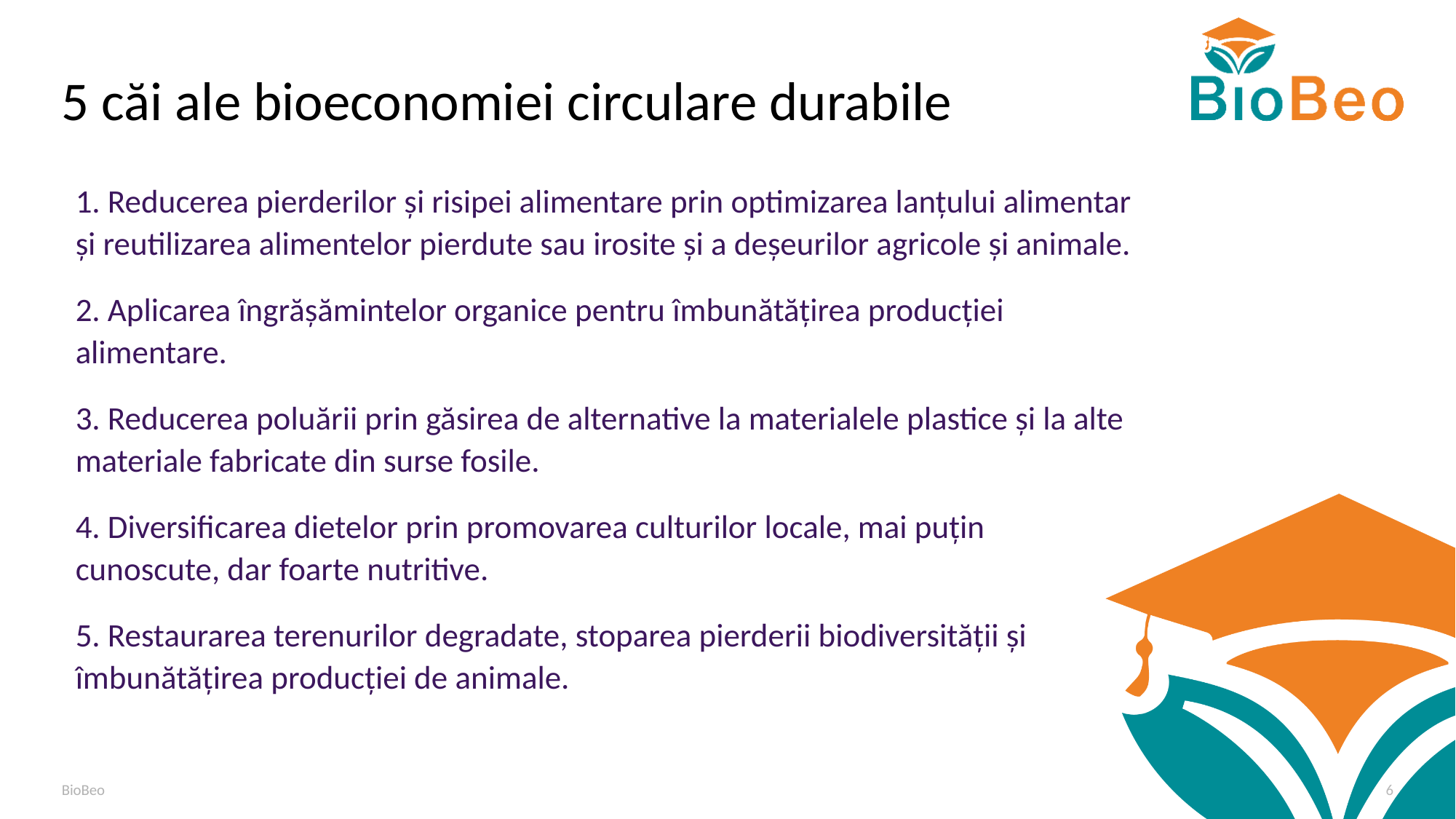

# 5 căi ale bioeconomiei circulare durabile
1. Reducerea pierderilor și risipei alimentare prin optimizarea lanțului alimentar și reutilizarea alimentelor pierdute sau irosite și a deșeurilor agricole și animale.
2. Aplicarea îngrășămintelor organice pentru îmbunătățirea producției alimentare.
3. Reducerea poluării prin găsirea de alternative la materialele plastice și la alte materiale fabricate din surse fosile.
4. Diversificarea dietelor prin promovarea culturilor locale, mai puțin cunoscute, dar foarte nutritive.
5. Restaurarea terenurilor degradate, stoparea pierderii biodiversității și îmbunătățirea producției de animale.
BioBeo
6